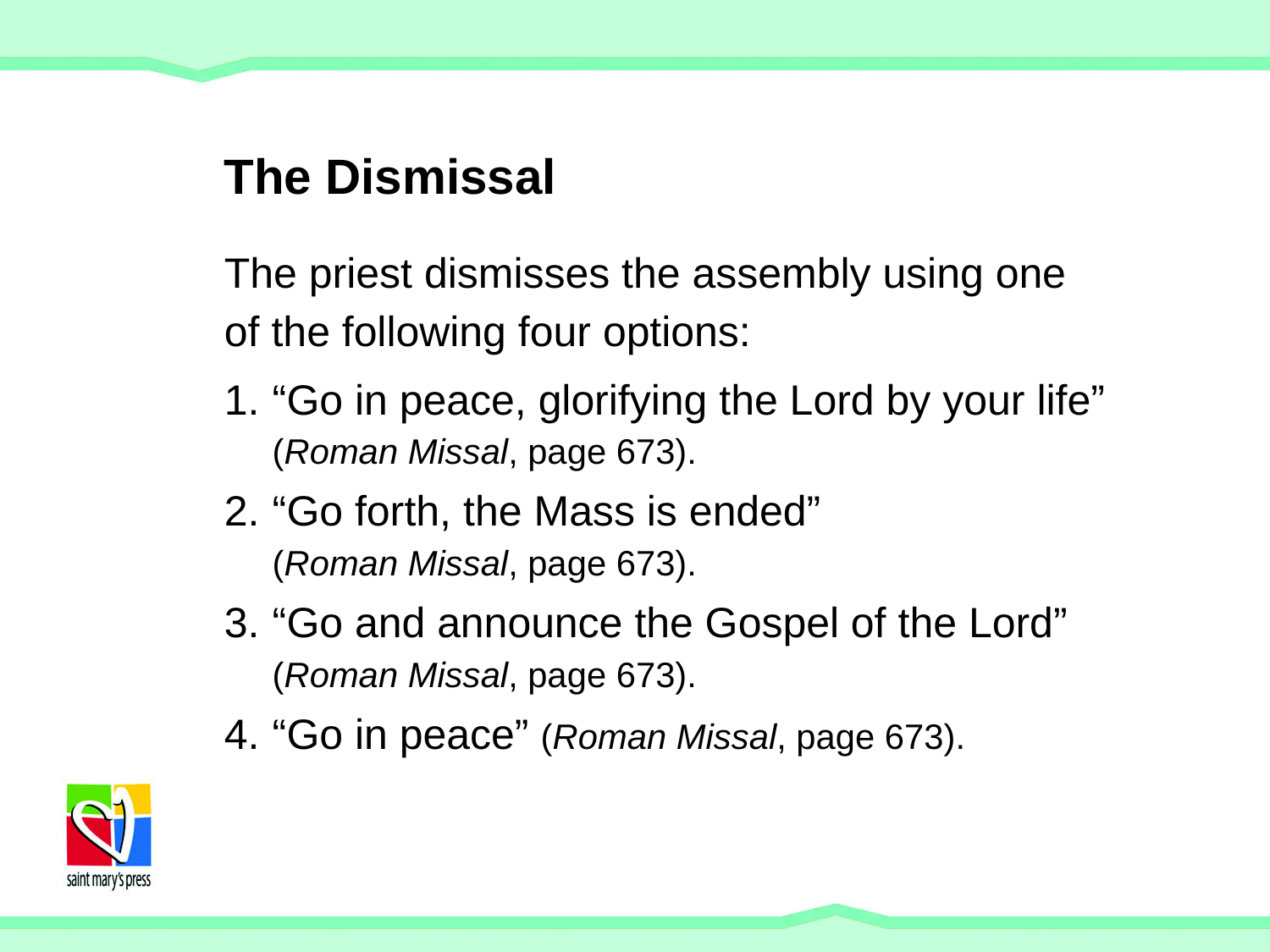

# The Dismissal
The priest dismisses the assembly using one
of the following four options:
“Go in peace, glorifying the Lord by your life” (Roman Missal, page 673).
“Go forth, the Mass is ended”
(Roman Missal, page 673).
“Go and announce the Gospel of the Lord” (Roman Missal, page 673).
“Go in peace” (Roman Missal, page 673).